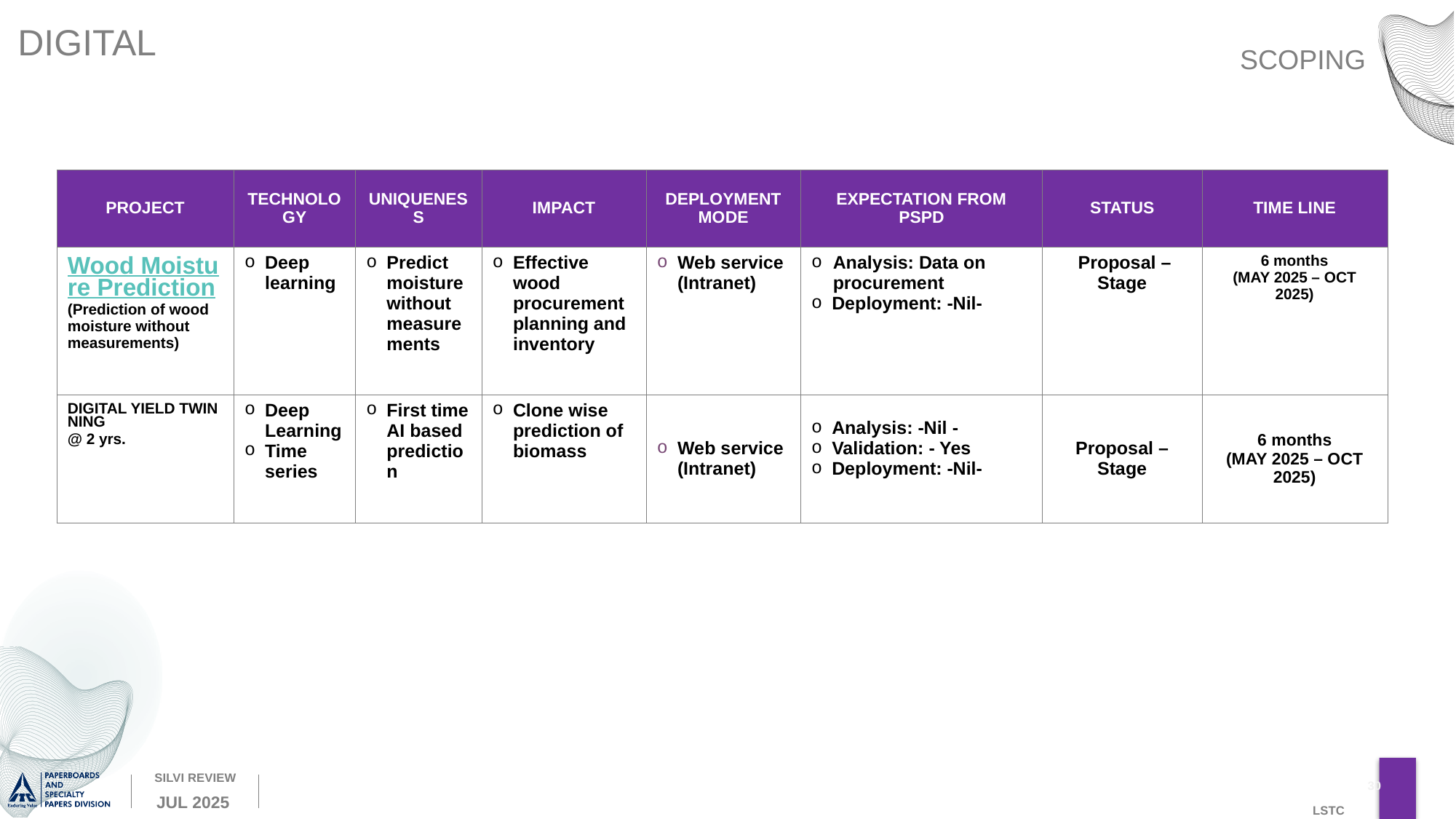

DIGITAL
scoping
| PROJECT | Technology | Uniqueness | Impact | Deployment mode | Expectation from PSPD | STATUS | Time line |
| --- | --- | --- | --- | --- | --- | --- | --- |
| Wood Moisture Prediction (Prediction of wood moisture without measurements) | Deep learning | Predict moisture without measurements | Effective wood procurement planning and inventory | Web service (Intranet) | Analysis: Data on procurement Deployment: -Nil- | Proposal – Stage | 6 months (MAY 2025 – OCT 2025) |
| DIGITAL YIELD TWINNING @ 2 yrs. | Deep Learning Time series | First time AI based prediction | Clone wise prediction of biomass | Web service (Intranet) | Analysis: -Nil - Validation: - Yes Deployment: -Nil- | Proposal – Stage | 6 months (MAY 2025 – OCT 2025) |